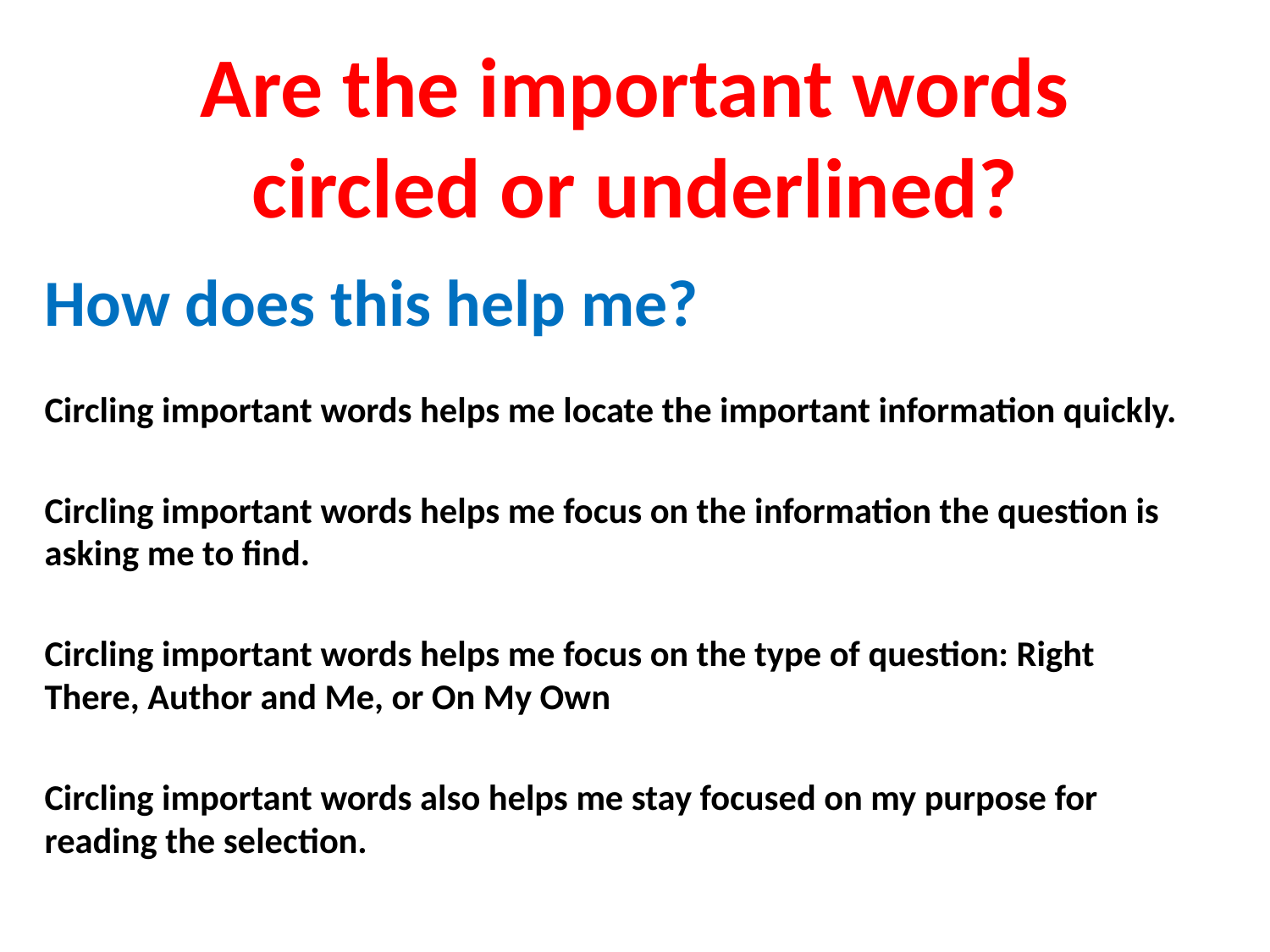

# Are the important words circled or underlined?
How does this help me?

Circling important words helps me locate the important information quickly.

Circling important words helps me focus on the information the question is asking me to find.

Circling important words helps me focus on the type of question: Right There, Author and Me, or On My Own

Circling important words also helps me stay focused on my purpose for reading the selection.